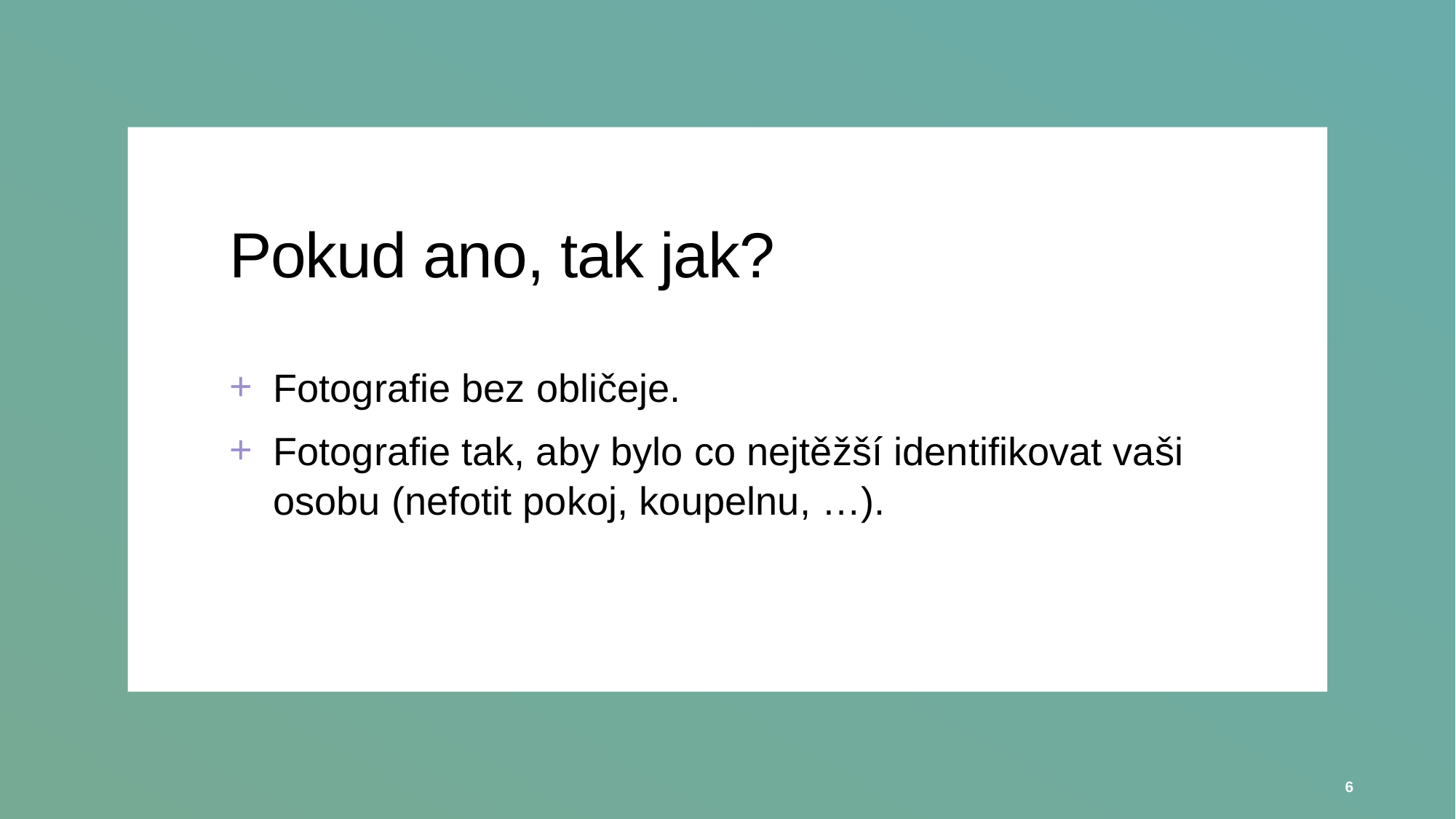

# Pokud ano, tak jak?
Fotografie bez obličeje.
Fotografie tak, aby bylo co nejtěžší identifikovat vaši osobu (nefotit pokoj, koupelnu, …).
6